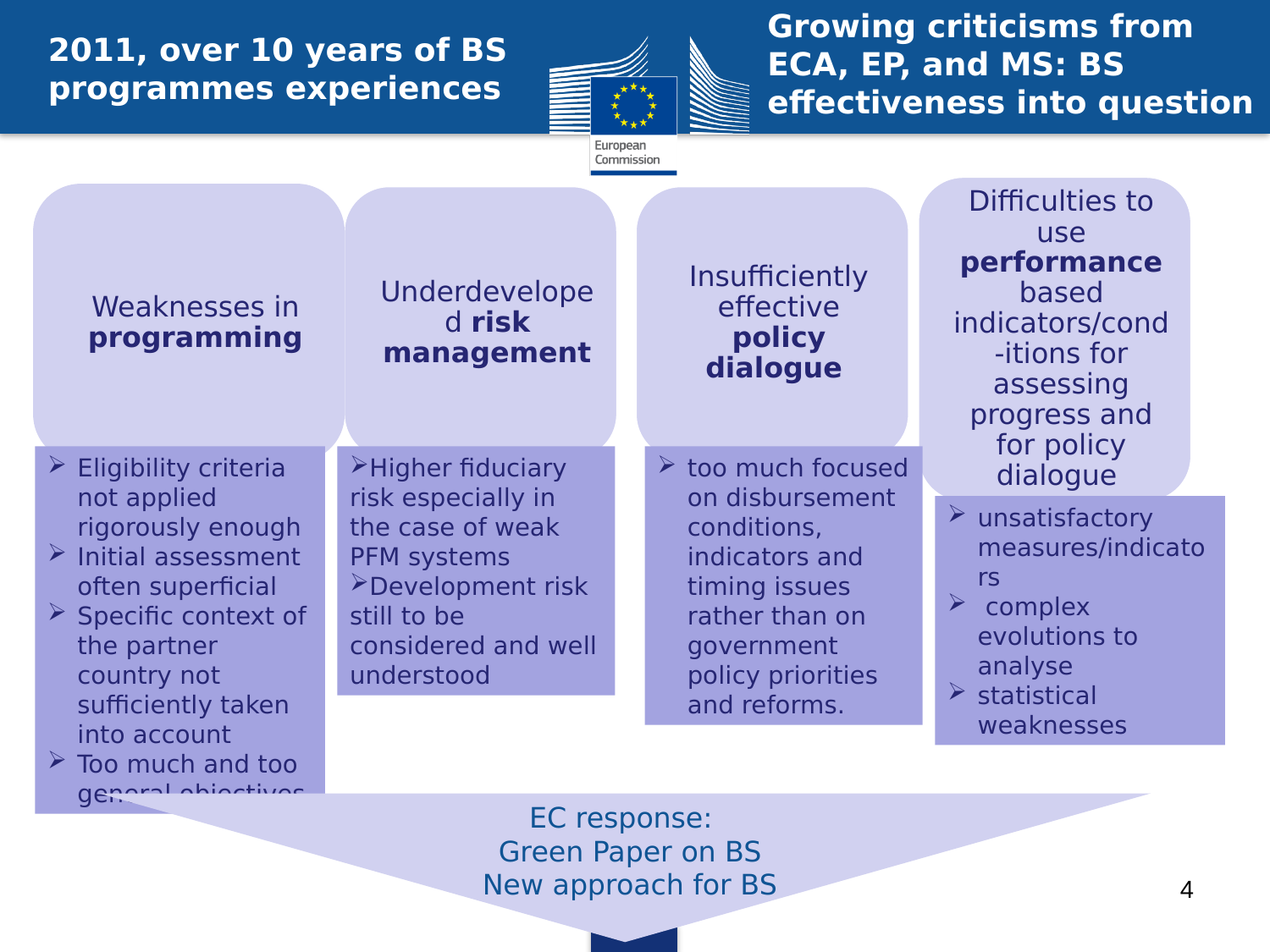

2011, over 10 years of BS programmes experiences
Growing criticisms from ECA, EP, and MS: BS
effectiveness into question
#
Difficulties to use performance based indicators/cond-itions for assessing progress and for policy dialogue
Insufficiently effective policy dialogue
Underdeveloped risk management
Weaknesses in programming
Eligibility criteria not applied rigorously enough
Initial assessment often superficial
Specific context of the partner country not sufficiently taken into account
Too much and too general objectives
Higher fiduciary risk especially in the case of weak PFM systems
Development risk still to be considered and well understood
too much focused on disbursement conditions, indicators and timing issues rather than on government policy priorities and reforms.
unsatisfactory measures/indicators
 complex evolutions to analyse
statistical weaknesses

EC response:
Green Paper on BS
New approach for BS

4